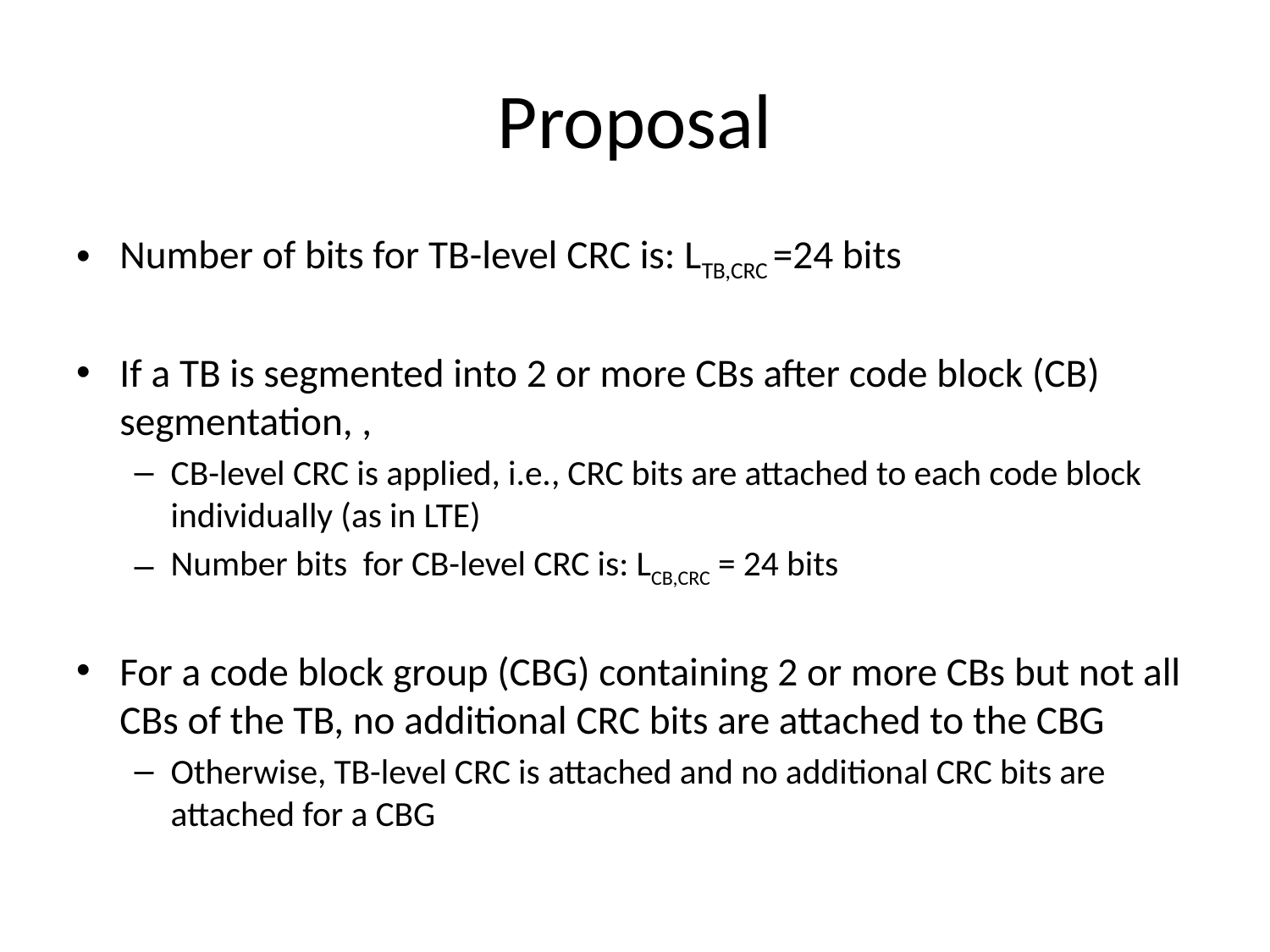

# Proposal
Number of bits for TB-level CRC is: LTB,CRC =24 bits

If a TB is segmented into 2 or more CBs after code block (CB) segmentation, ,
CB-level CRC is applied, i.e., CRC bits are attached to each code block individually (as in LTE)
Number bits  for CB-level CRC is: LCB,CRC = 24 bits

For a code block group (CBG) containing 2 or more CBs but not all CBs of the TB, no additional CRC bits are attached to the CBG
Otherwise, TB-level CRC is attached and no additional CRC bits are attached for a CBG